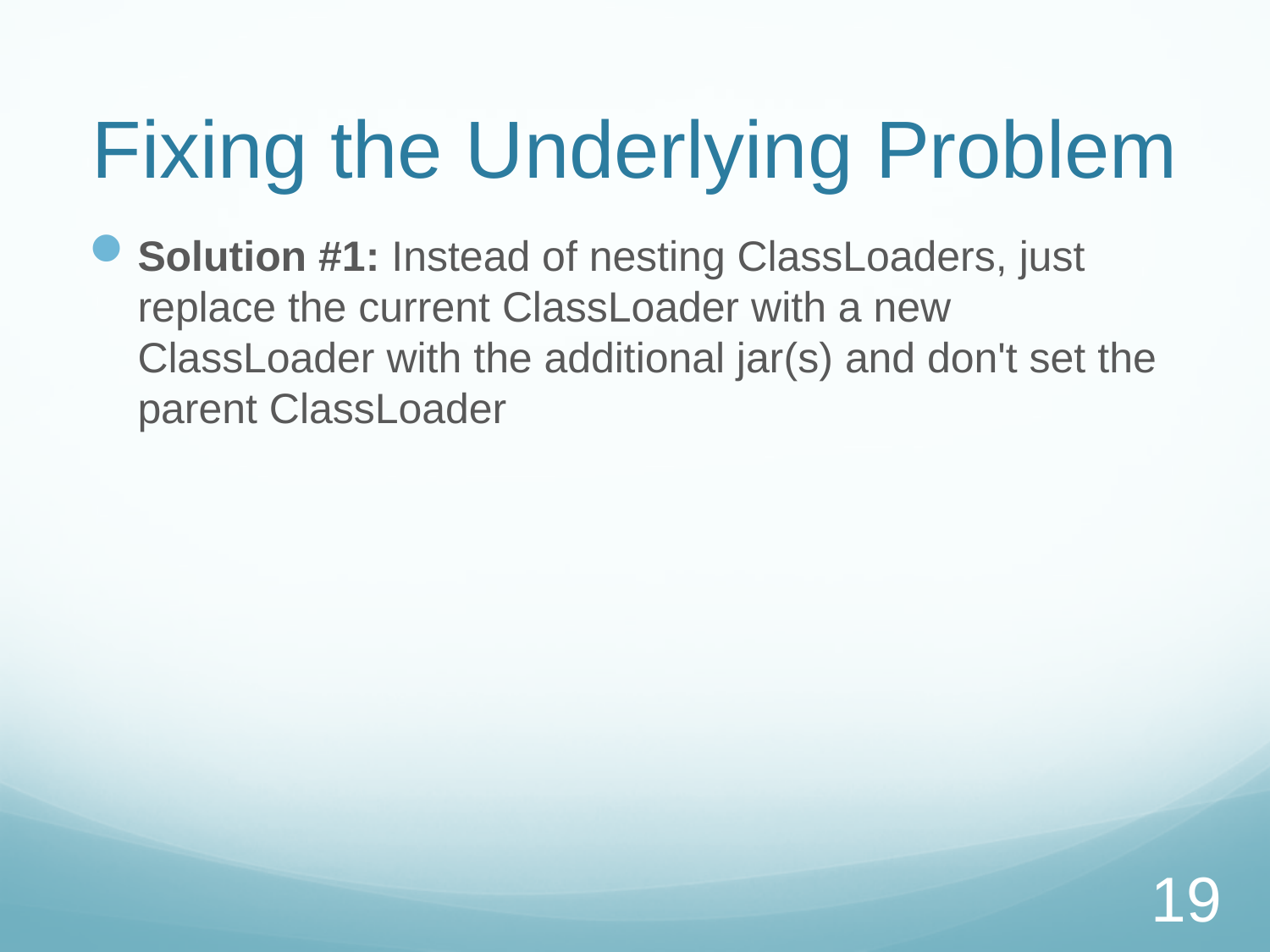

# Fixing the Underlying Problem
Solution #1: Instead of nesting ClassLoaders, just replace the current ClassLoader with a new ClassLoader with the additional jar(s) and don't set the parent ClassLoader
19